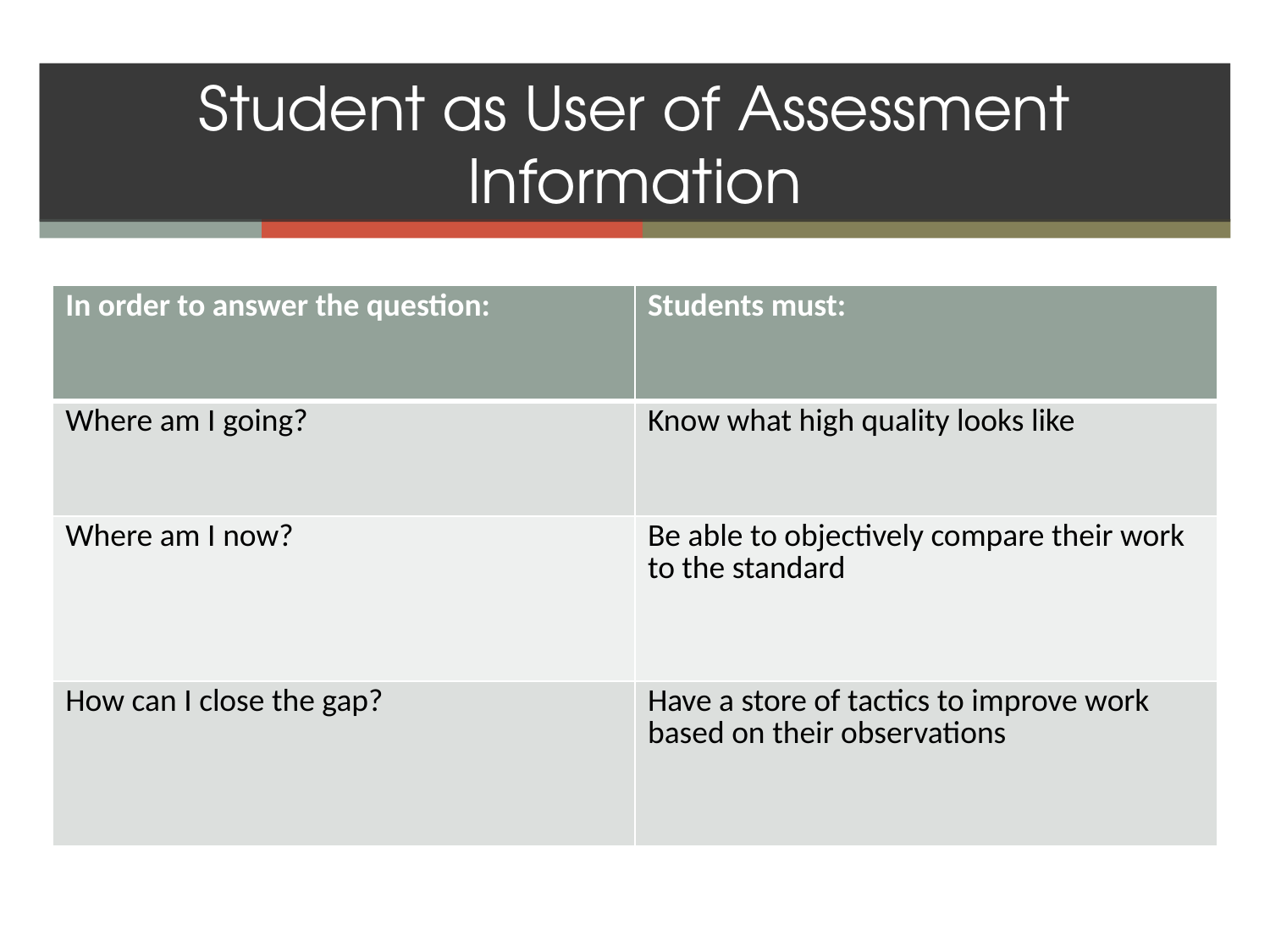

# Student as User of Assessment Information
| In order to answer the question: | Students must: |
| --- | --- |
| Where am I going? | Know what high quality looks like |
| Where am I now? | Be able to objectively compare their work to the standard |
| How can I close the gap? | Have a store of tactics to improve work based on their observations |